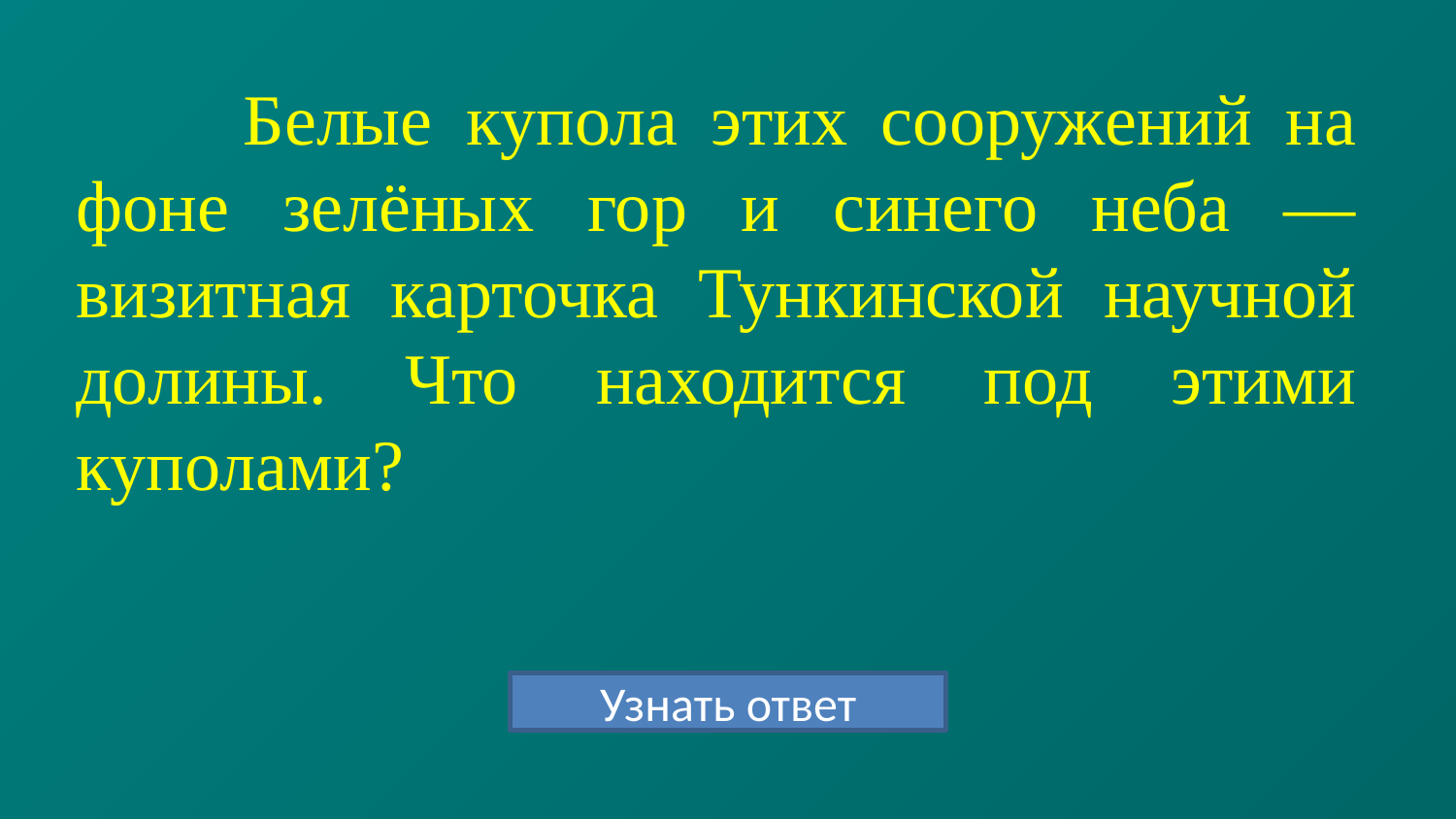

Белые купола этих сооружений на фоне зелёных гор и синего неба — визитная карточка Тункинской научной долины. Что находится под этими куполами?